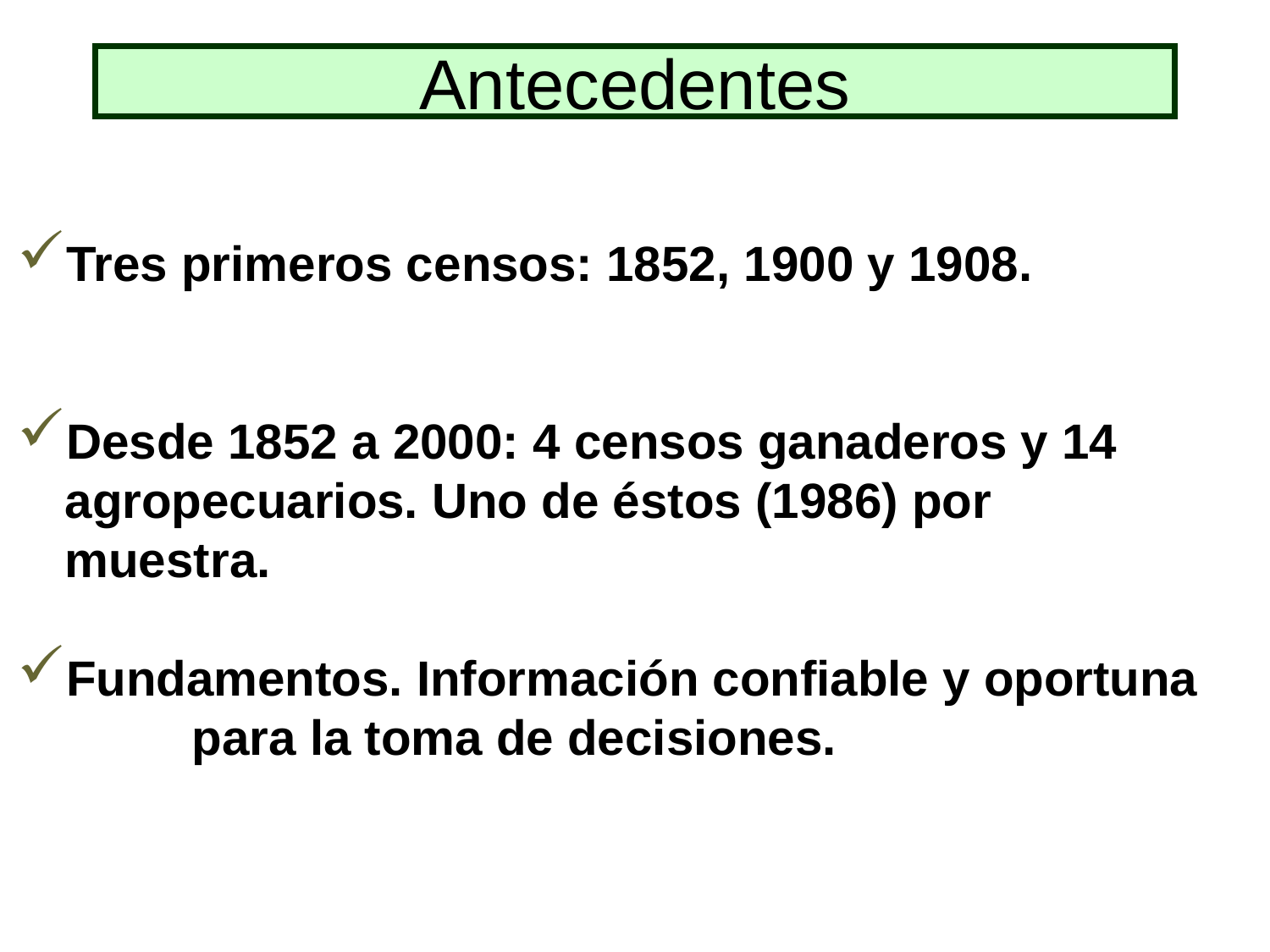

# Antecedentes
Tres primeros censos: 1852, 1900 y 1908.

Desde 1852 a 2000: 4 censos ganaderos y 14 	agropecuarios. Uno de éstos (1986) por 	muestra.

Fundamentos. Información confiable y oportuna 	para la toma de decisiones.